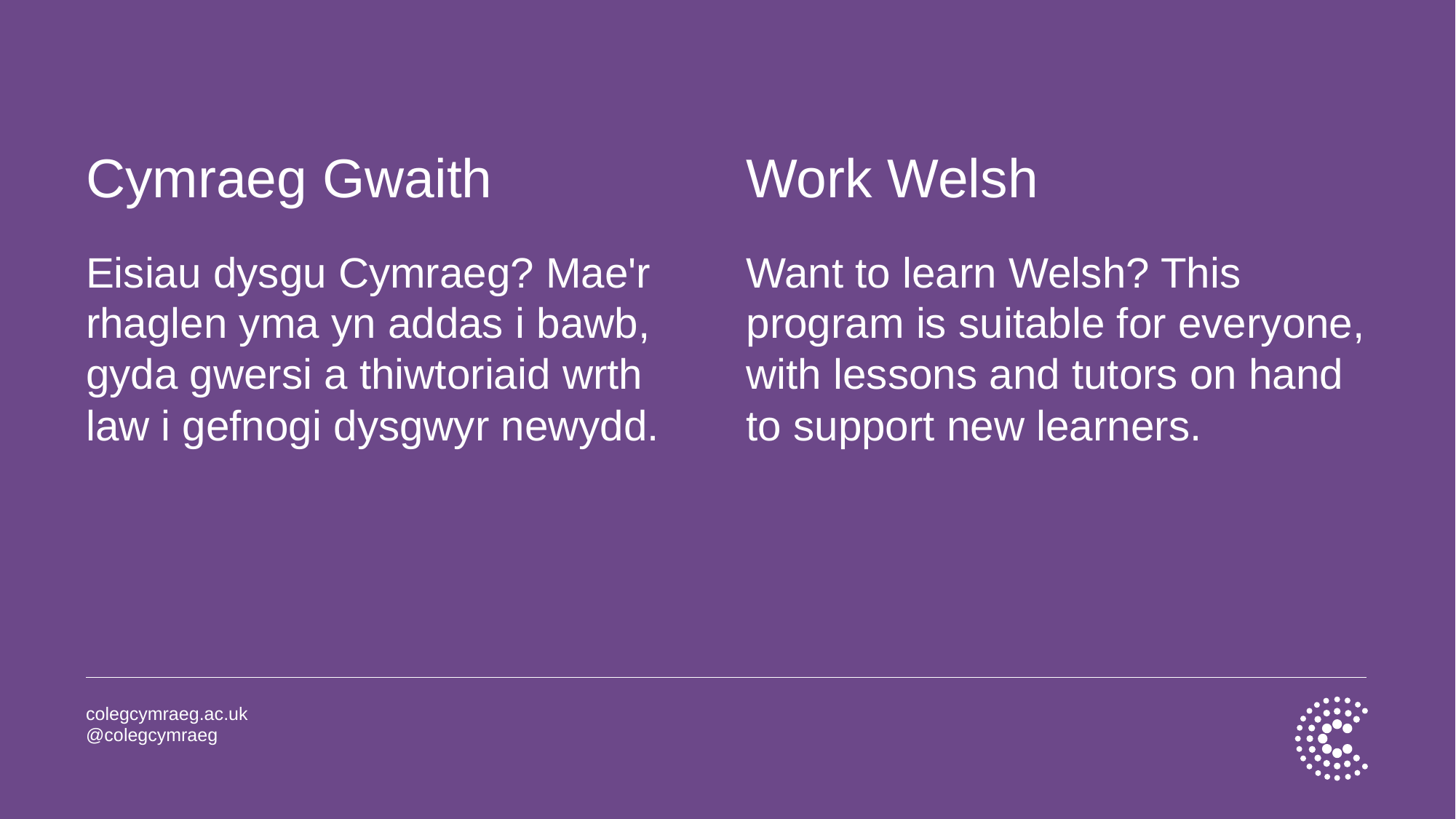

# Cymraeg Gwaith
Work Welsh
Eisiau dysgu Cymraeg? Mae'r rhaglen yma yn addas i bawb, gyda gwersi a thiwtoriaid wrth law i gefnogi dysgwyr newydd.
Want to learn Welsh? This program is suitable for everyone, with lessons and tutors on hand to support new learners.